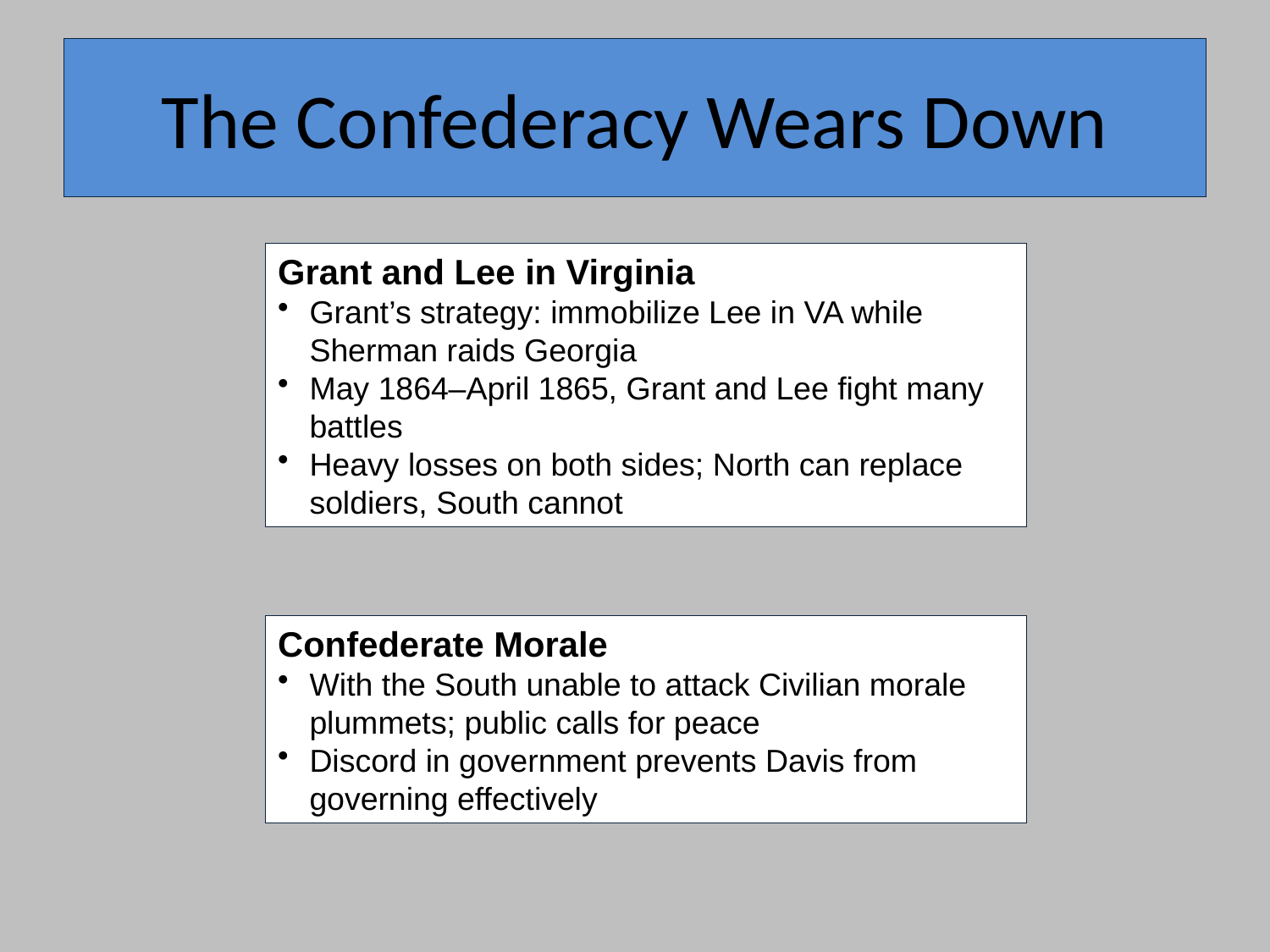

# The Confederacy Wears Down
Grant and Lee in Virginia
Grant’s strategy: immobilize Lee in VA while Sherman raids Georgia
May 1864–April 1865, Grant and Lee fight many battles
Heavy losses on both sides; North can replace soldiers, South cannot
Confederate Morale
With the South unable to attack Civilian morale plummets; public calls for peace
Discord in government prevents Davis from governing effectively